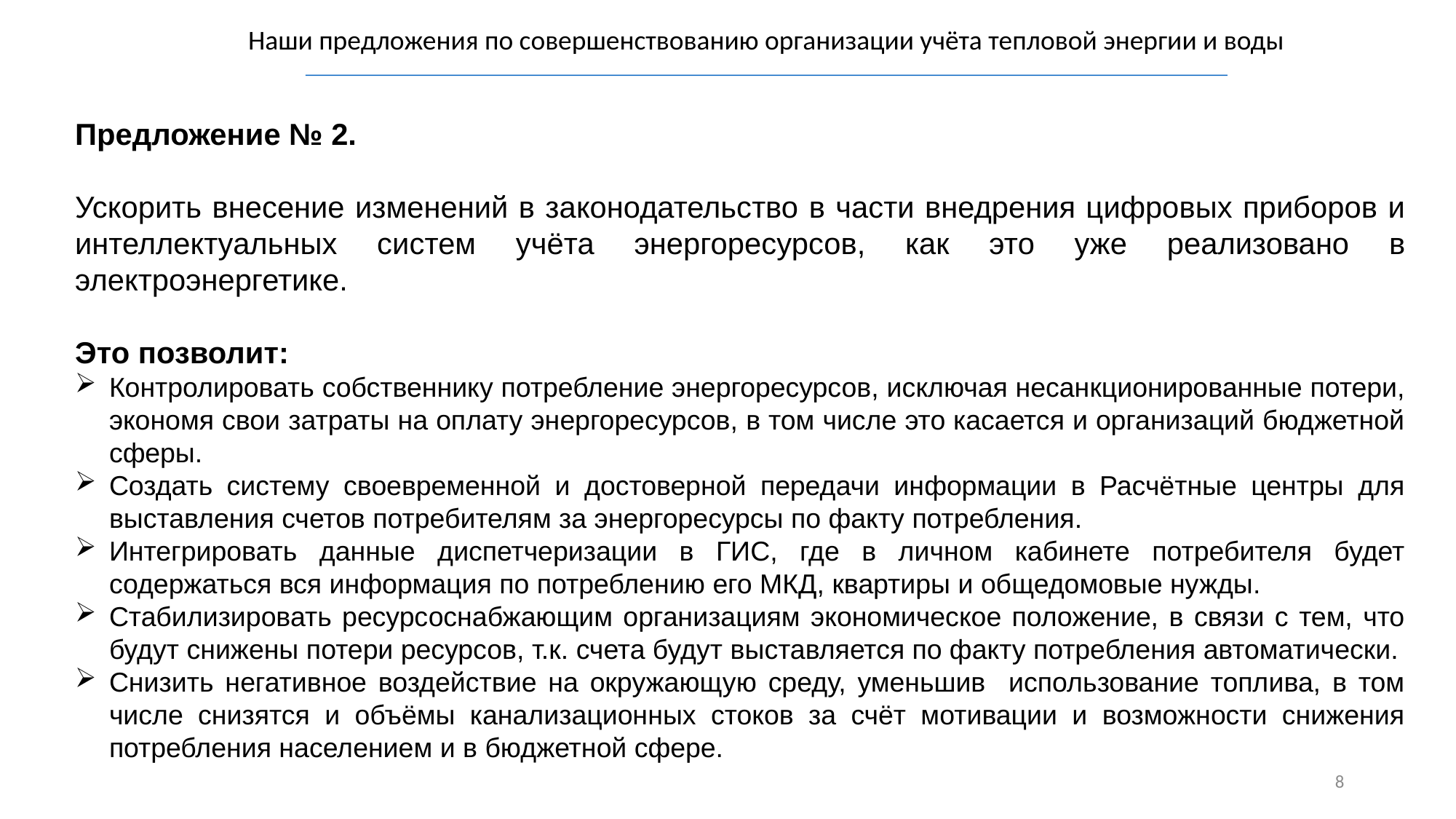

Наши предложения по совершенствованию организации учёта тепловой энергии и воды

Предложение № 2.

Ускорить внесение изменений в законодательство в части внедрения цифровых приборов и интеллектуальных систем учёта энергоресурсов, как это уже реализовано в электроэнергетике.

Это позволит:
Контролировать собственнику потребление энергоресурсов, исключая несанкционированные потери, экономя свои затраты на оплату энергоресурсов, в том числе это касается и организаций бюджетной сферы.
Создать систему своевременной и достоверной передачи информации в Расчётные центры для выставления счетов потребителям за энергоресурсы по факту потребления.
Интегрировать данные диспетчеризации в ГИС, где в личном кабинете потребителя будет содержаться вся информация по потреблению его МКД, квартиры и общедомовые нужды.
Стабилизировать ресурсоснабжающим организациям экономическое положение, в связи с тем, что будут снижены потери ресурсов, т.к. счета будут выставляется по факту потребления автоматически.
Снизить негативное воздействие на окружающую среду, уменьшив  использование топлива, в том числе снизятся и объёмы канализационных стоков за счёт мотивации и возможности снижения потребления населением и в бюджетной сфере.

8